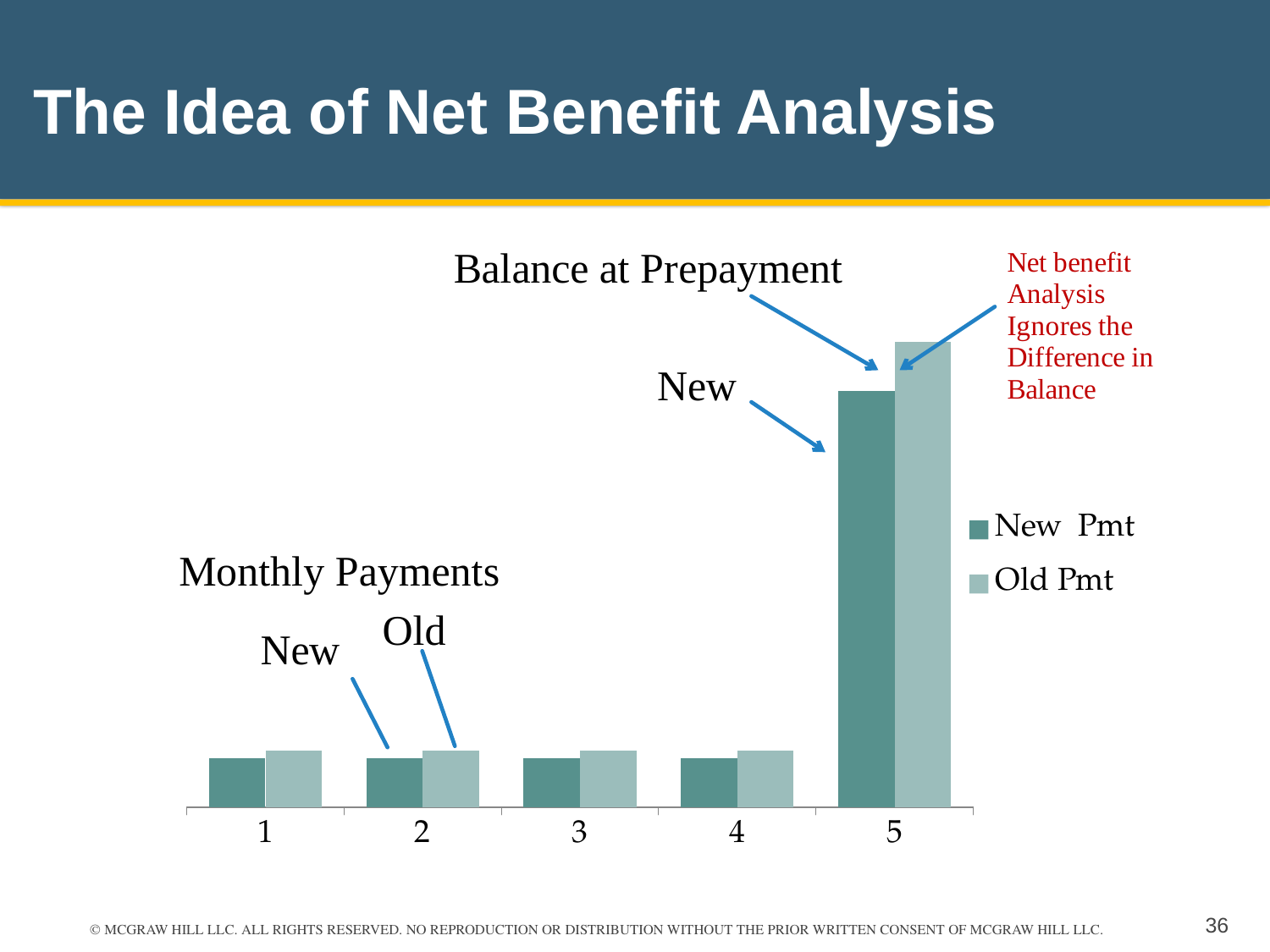

# The Idea of Net Benefit Analysis

### Chart

| Category | New  Pmt | Old Pmt |
|---|---|---|
| 1 | 10000.0 | 11500.0 |
| 2 | 10000.0 | 11500.0 |
| 3 | 10000.0 | 11500.0 |
| 4 | 10000.0 | 11500.0 |
| 5 | 85000.0 | 95000.0 |

© MCGRAW HILL LLC. ALL RIGHTS RESERVED. NO REPRODUCTION OR DISTRIBUTION WITHOUT THE PRIOR WRITTEN CONSENT OF MCGRAW HILL LLC.
36